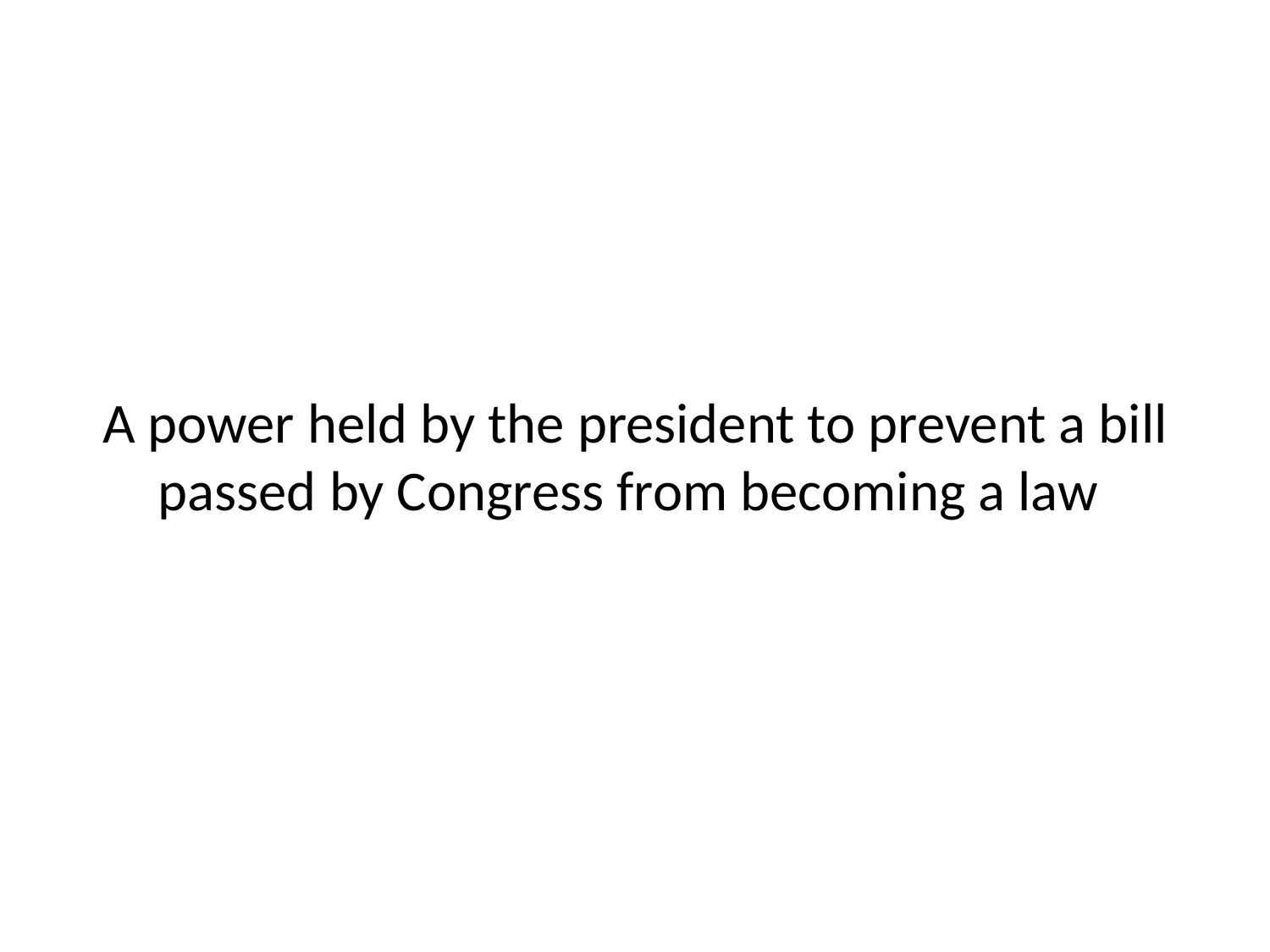

A power held by the president to prevent a bill passed by Congress from becoming a law